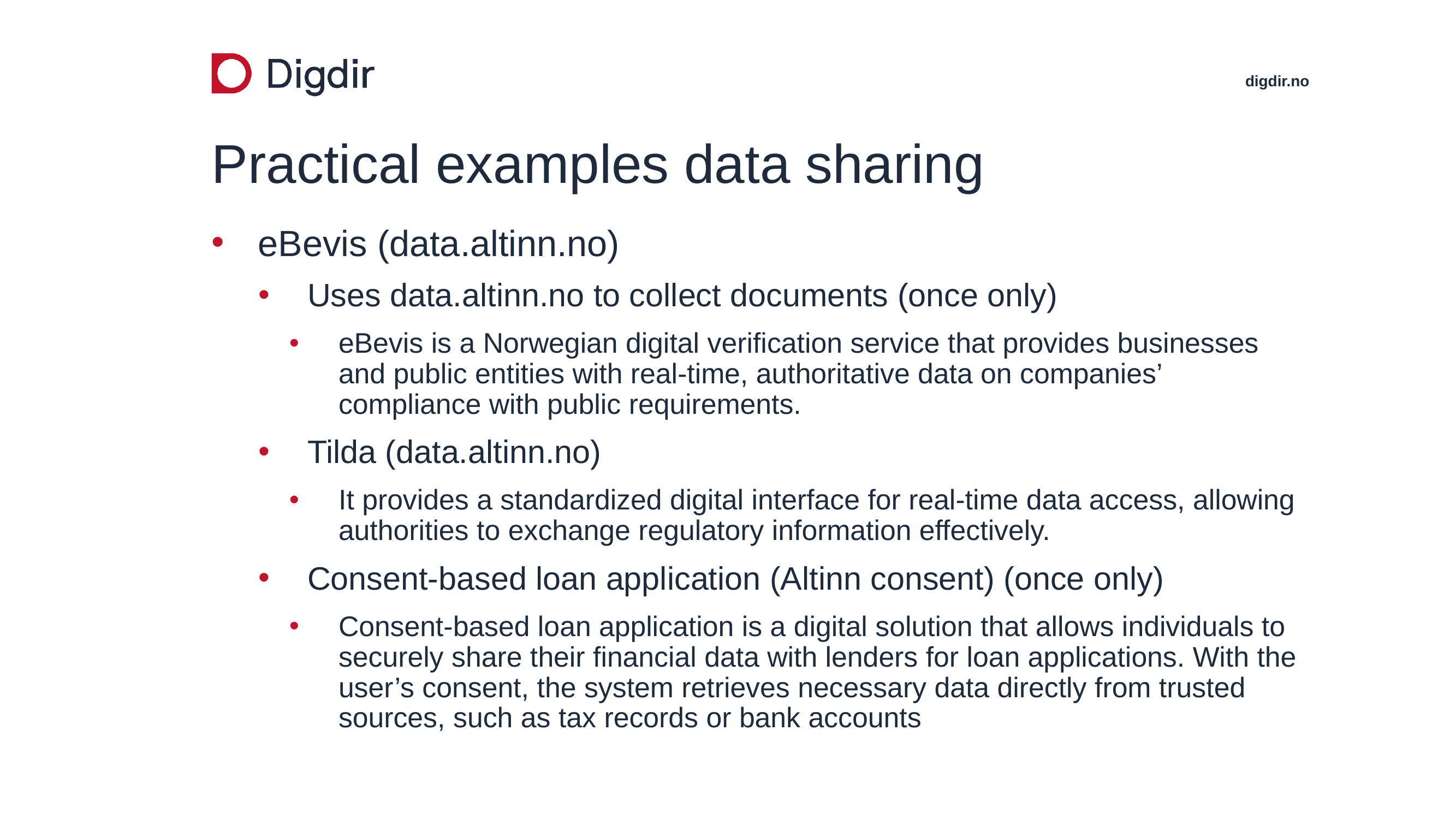

# Practical examples data sharing
eBevis (data.altinn.no)
Uses data.altinn.no to collect documents (once only)
eBevis is a Norwegian digital verification service that provides businesses and public entities with real-time, authoritative data on companies’ compliance with public requirements.
Tilda (data.altinn.no)
It provides a standardized digital interface for real-time data access, allowing authorities to exchange regulatory information effectively.
Consent-based loan application (Altinn consent) (once only)
Consent-based loan application is a digital solution that allows individuals to securely share their financial data with lenders for loan applications. With the user’s consent, the system retrieves necessary data directly from trusted sources, such as tax records or bank accounts